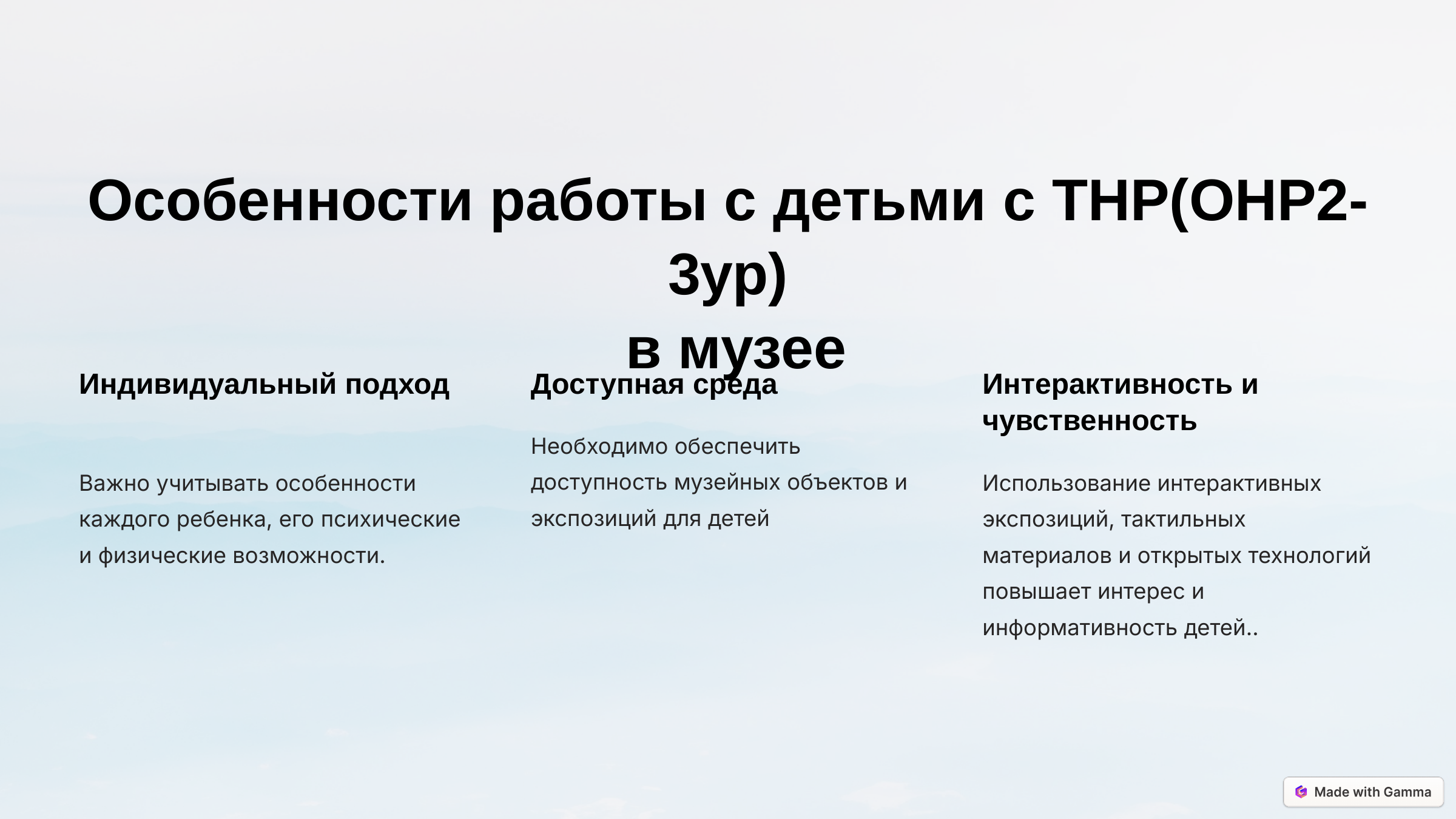

Особенности работы с детьми с ТНР(ОНР2-3ур)
 в музее
Индивидуальный подход
Доступная среда
Интерактивность и чувственность
Необходимо обеспечить доступность музейных объектов и экспозиций для детей
Важно учитывать особенности каждого ребенка, его психические и физические возможности.
Использование интерактивных экспозиций, тактильных материалов и открытых технологий повышает интерес и информативность детей..